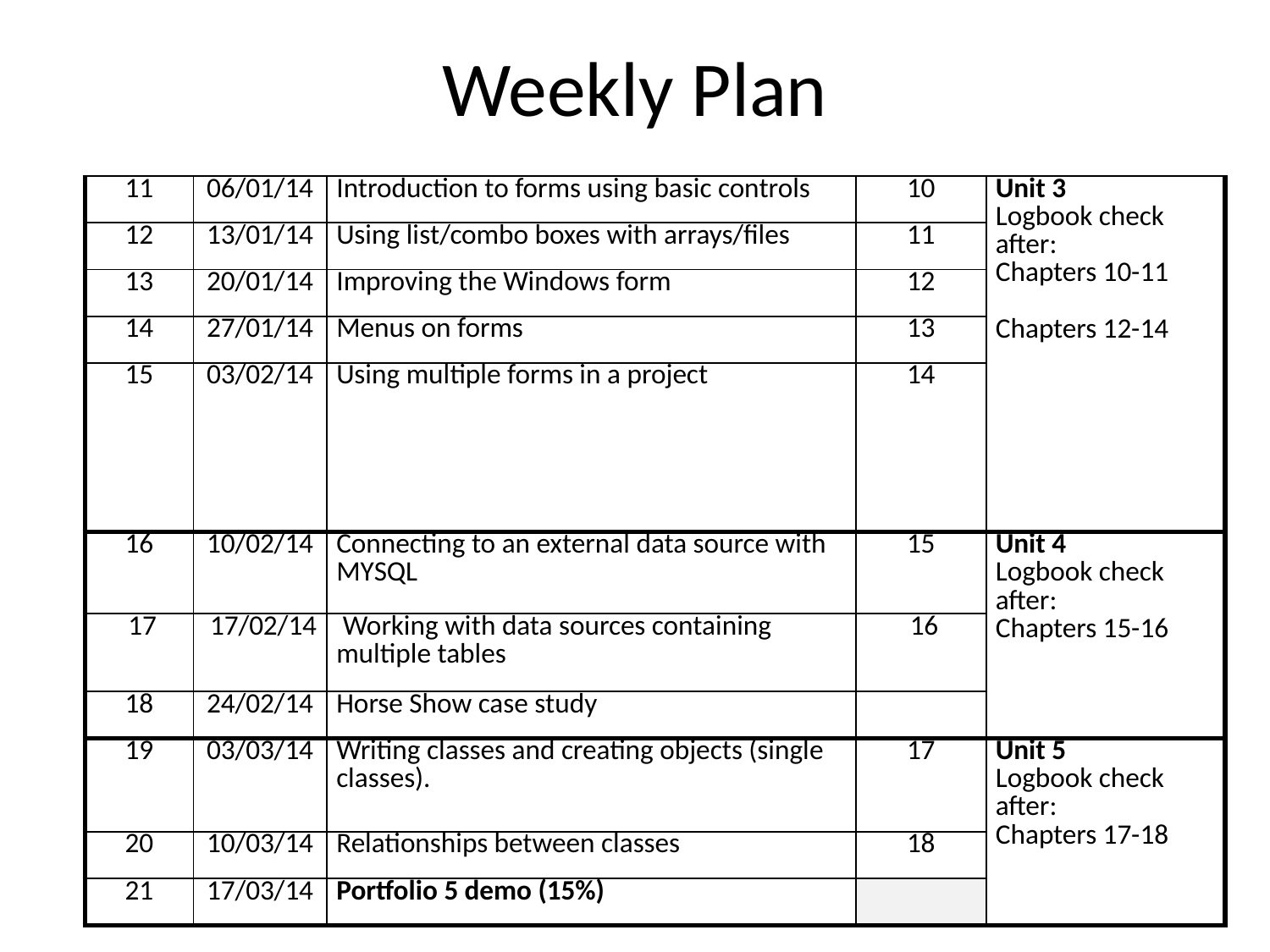

# Weekly Plan
| 11 | 06/01/14 | Introduction to forms using basic controls | 10 | Unit 3  Logbook check after: Chapters 10-11 Chapters 12-14 |
| --- | --- | --- | --- | --- |
| 12 | 13/01/14 | Using list/combo boxes with arrays/files | 11 |  |
| 13 | 20/01/14 | Improving the Windows form | 12 |  |
| 14 | 27/01/14 | Menus on forms | 13 |  |
| 15 | 03/02/14 | Using multiple forms in a project | 14 |  |
| 16 | 10/02/14 | Connecting to an external data source with MYSQL | 15 | Unit 4  Logbook check after: Chapters 15-16 |
| 17 | 17/02/14 | Working with data sources containing multiple tables | 16 |  |
| 18 | 24/02/14 | Horse Show case study |  |  |
| 19 | 03/03/14 | Writing classes and creating objects (single classes). | 17 | Unit 5 Logbook check after:  Chapters 17-18 |
| 20 | 10/03/14 | Relationships between classes | 18 |  |
| 21 | 17/03/14 | Portfolio 5 demo (15%) |  |  |